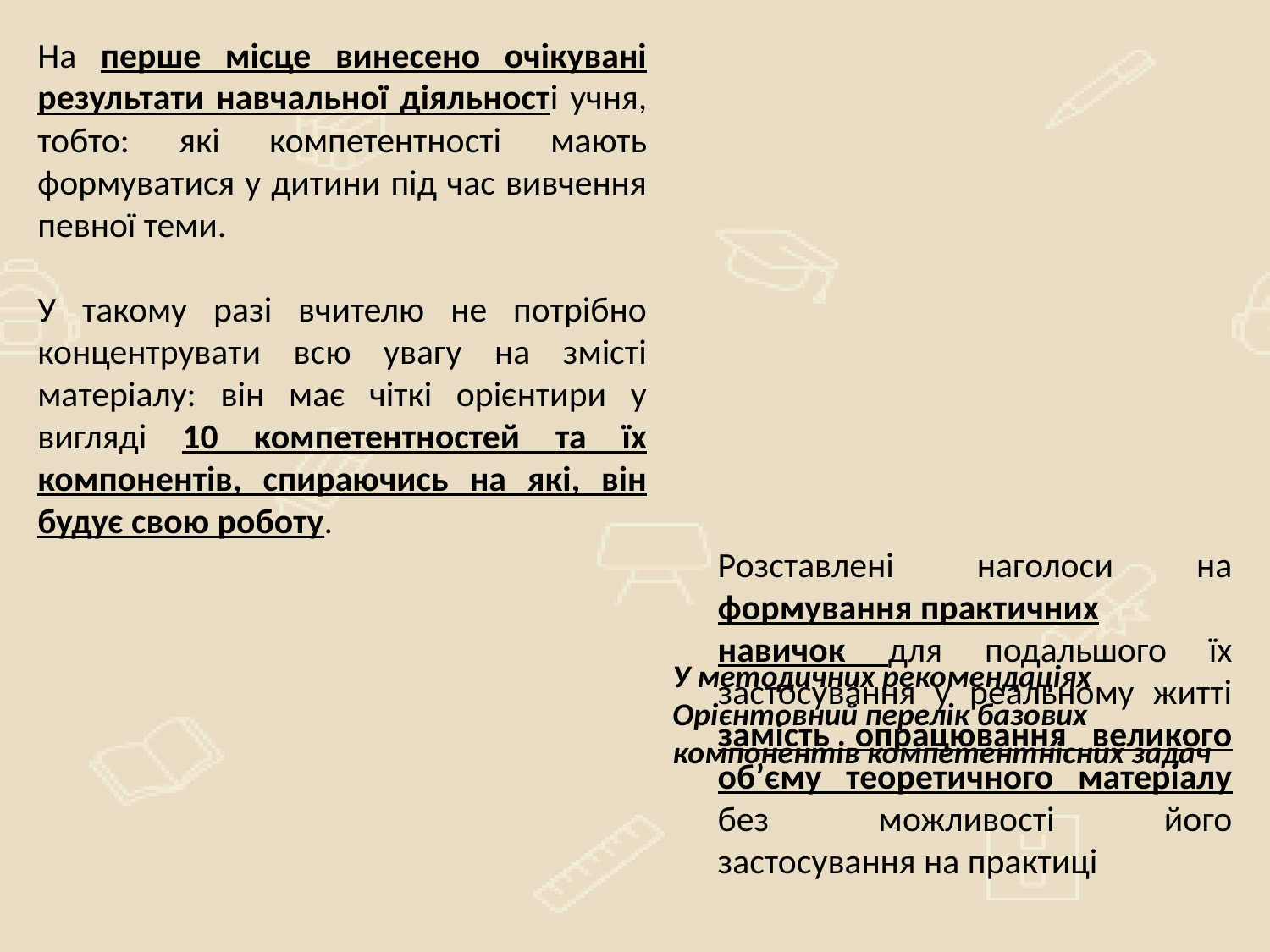

На перше місце винесено очікувані результати навчальної діяльності учня, тобто: які компетентності мають формуватися у дитини під час вивчення певної теми.

У такому разі вчителю не потрібно концентрувати всю увагу на змісті матеріалу: він має чіткі орієнтири у вигляді 10 компетентностей та їх компонентів, спираючись на які, він будує свою роботу.
Розставлені наголоси на формування практичних
навичок для подальшого їх застосування у реальному житті замість опрацювання великого об’єму теоретичного матеріалу без можливості його застосування на практиці
У методичних рекомендаціях
Орієнтовний перелік базових компонентів компетентнісних задач